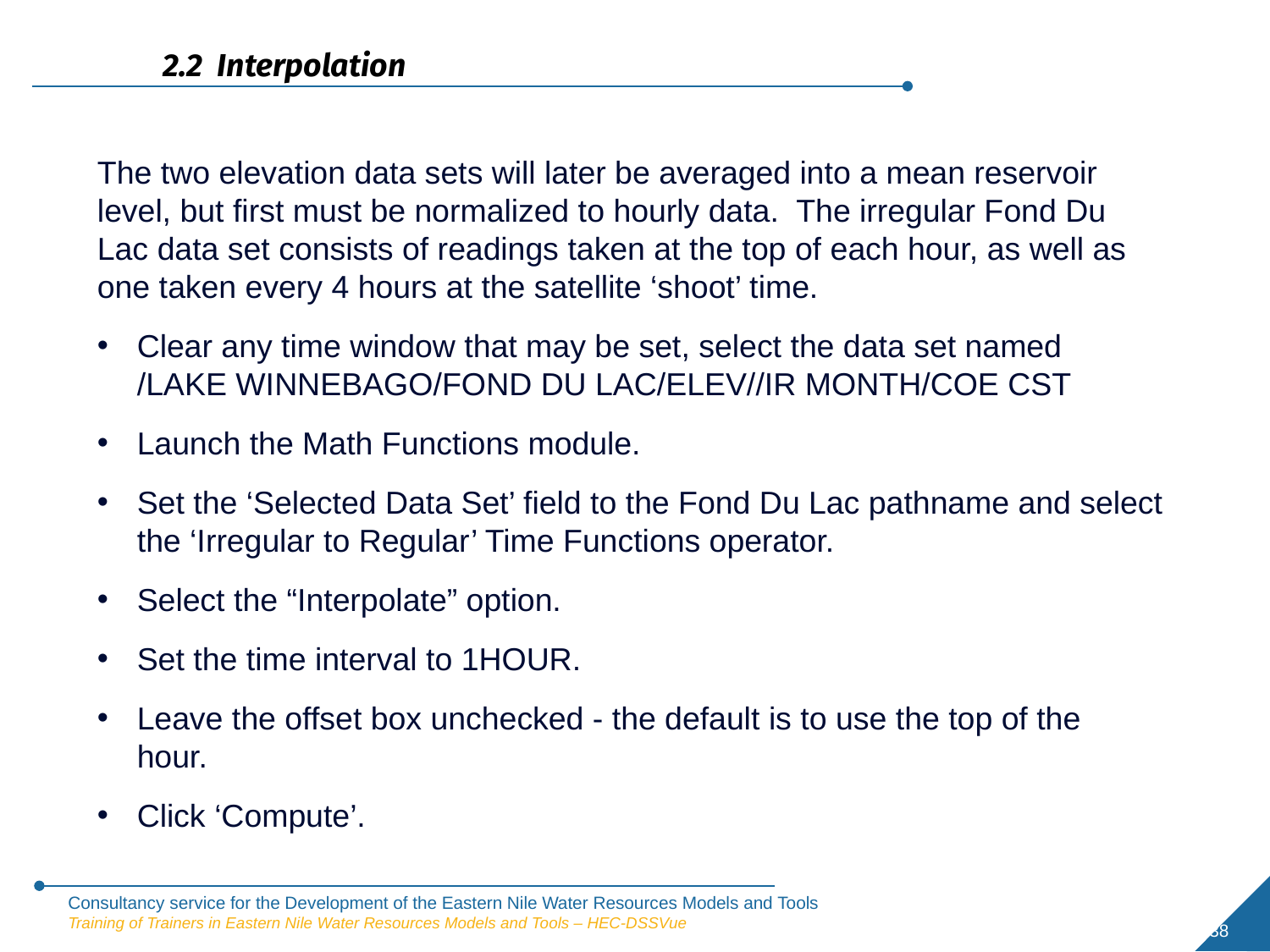

2.2  Interpolation
The two elevation data sets will later be averaged into a mean reservoir level, but first must be normalized to hourly data.  The irregular Fond Du Lac data set consists of readings taken at the top of each hour, as well as one taken every 4 hours at the satellite ‘shoot’ time.
Clear any time window that may be set, select the data set named
/LAKE WINNEBAGO/FOND DU LAC/ELEV//IR MONTH/COE CST
Launch the Math Functions module.
Set the ‘Selected Data Set’ field to the Fond Du Lac pathname and select the ‘Irregular to Regular’ Time Functions operator.
Select the “Interpolate” option.
Set the time interval to 1HOUR.
Leave the offset box unchecked - the default is to use the top of the hour.
Click ‘Compute’.